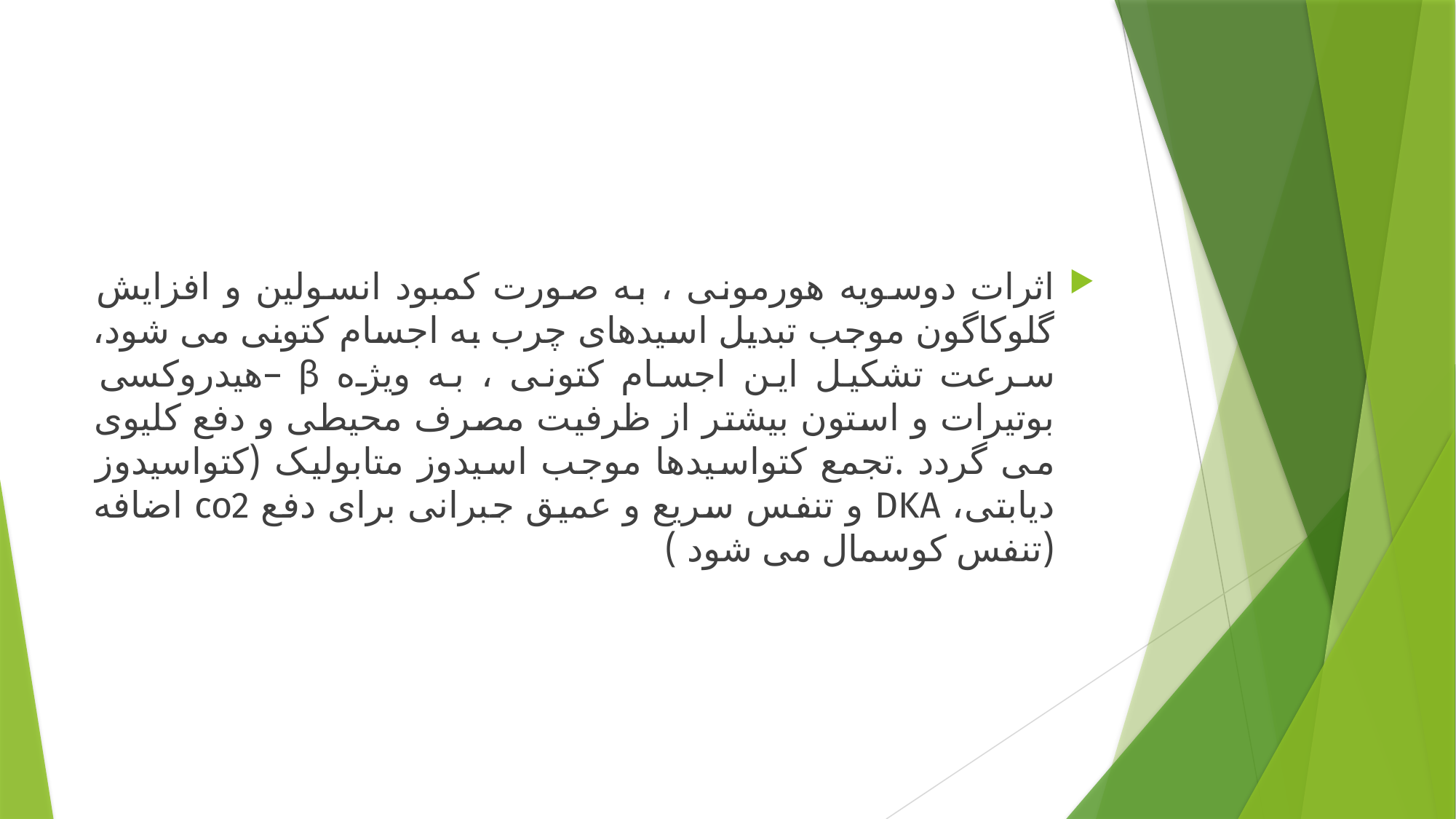

#
اثرات دوسویه هورمونی ، به صورت کمبود انسولین و افزایش گلوکاگون موجب تبدیل اسیدهای چرب به اجسام کتونی می شود، سرعت تشکیل این اجسام کتونی ، به ویژه β –هیدروکسی بوتیرات و استون بیشتر از ظرفیت مصرف محیطی و دفع کلیوی می گردد .تجمع کتواسیدها موجب اسیدوز متابولیک (کتواسیدوز دیابتی، DKA و تنفس سریع و عمیق جبرانی برای دفع co2 اضافه (تنفس کوسمال می شود )